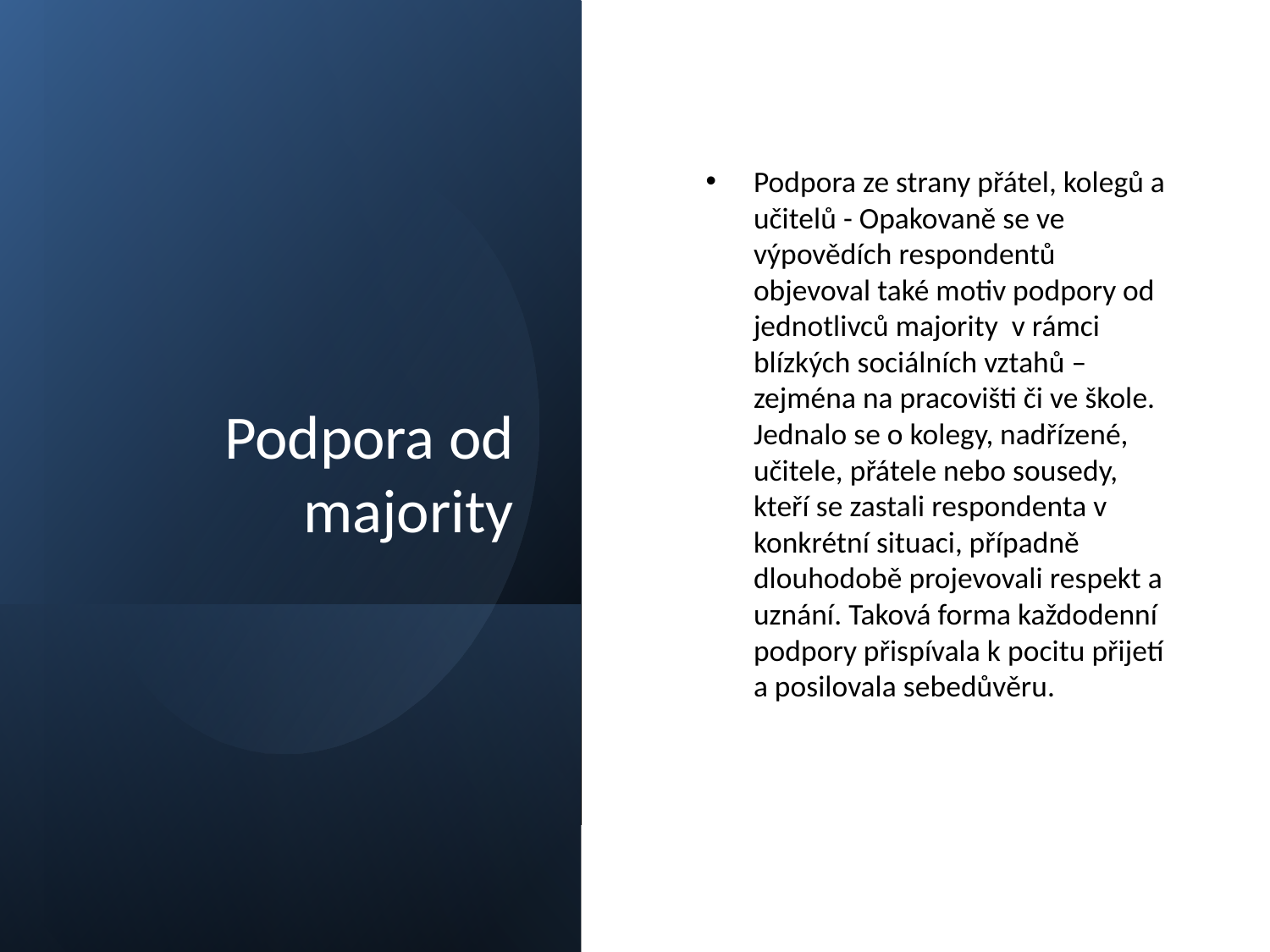

# Podpora od majority
Podpora ze strany přátel, kolegů a učitelů - Opakovaně se ve výpovědích respondentů objevoval také motiv podpory od jednotlivců majority  v rámci blízkých sociálních vztahů – zejména na pracovišti či ve škole. Jednalo se o kolegy, nadřízené, učitele, přátele nebo sousedy, kteří se zastali respondenta v konkrétní situaci, případně dlouhodobě projevovali respekt a uznání. Taková forma každodenní podpory přispívala k pocitu přijetí a posilovala sebedůvěru.